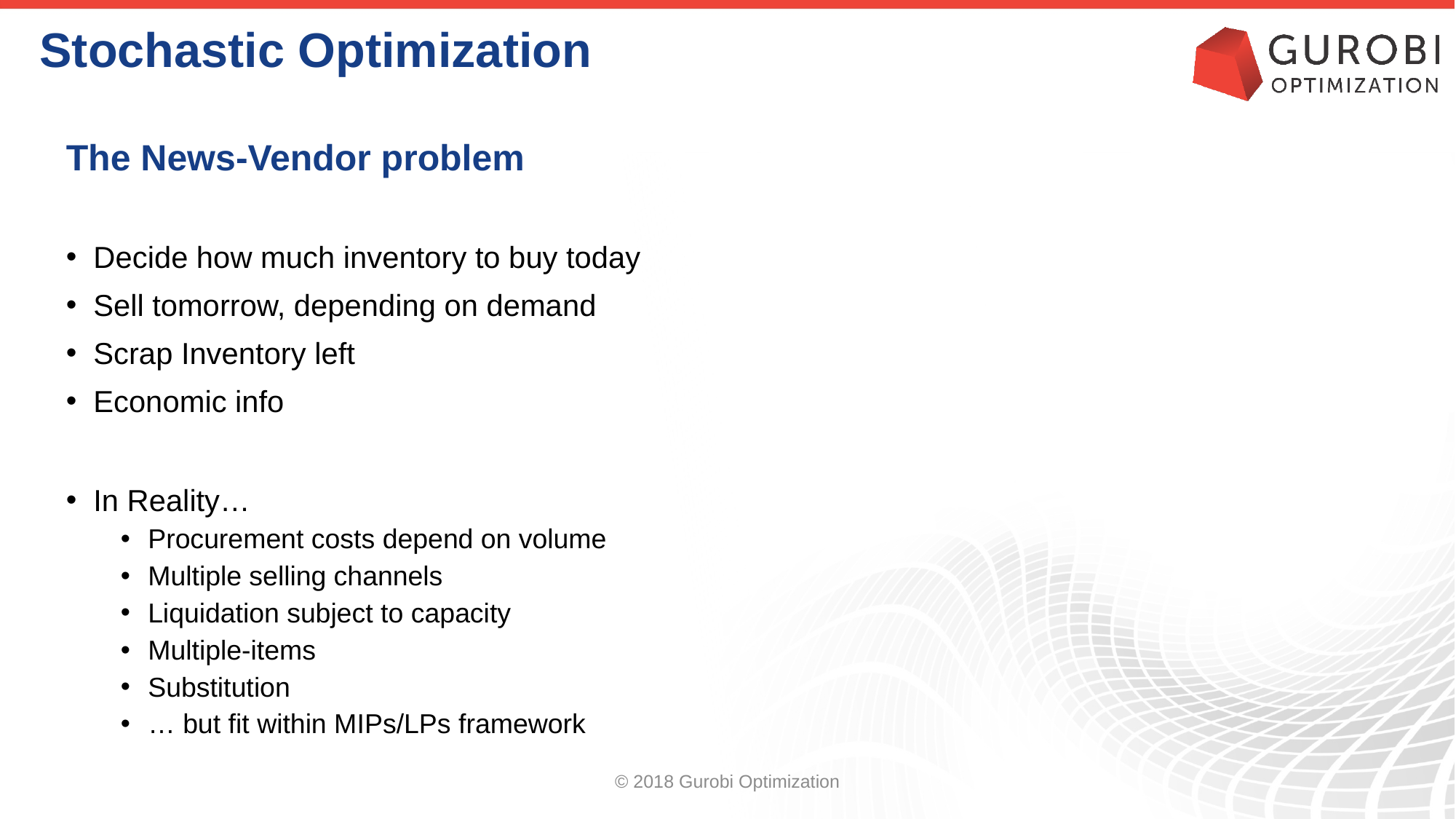

# Stochastic Optimization
The News-Vendor problem

Decide how much inventory to buy today
Sell tomorrow, depending on demand
Scrap Inventory left
Economic info

In Reality…
Procurement costs depend on volume
Multiple selling channels
Liquidation subject to capacity
Multiple-items
Substitution
… but fit within MIPs/LPs framework
© 2018 Gurobi Optimization